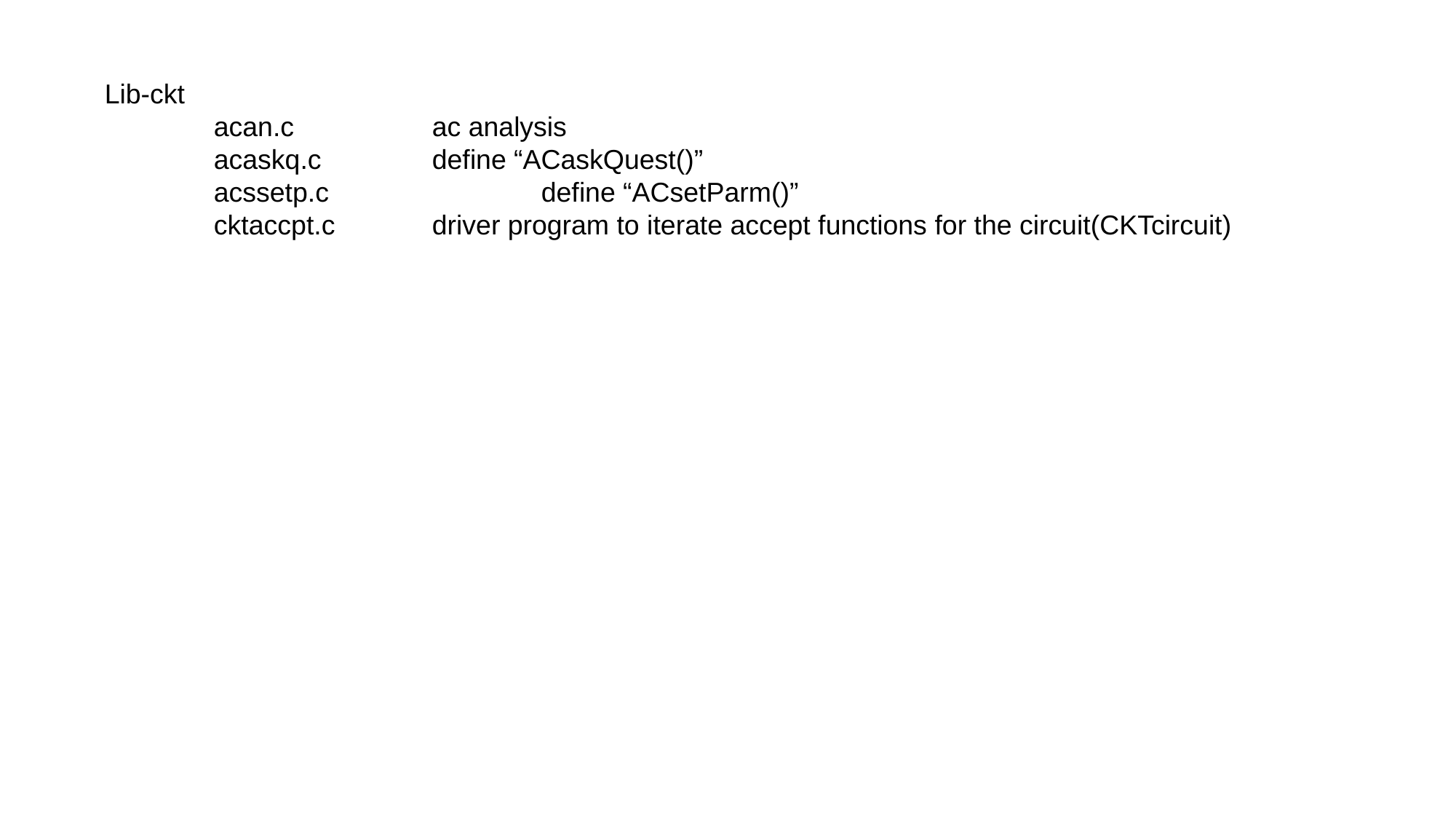

Lib-ckt
	acan.c		ac analysis
	acaskq.c		define “ACaskQuest()”
	acssetp.c		define “ACsetParm()”
	cktaccpt.c	driver program to iterate accept functions for the circuit(CKTcircuit)